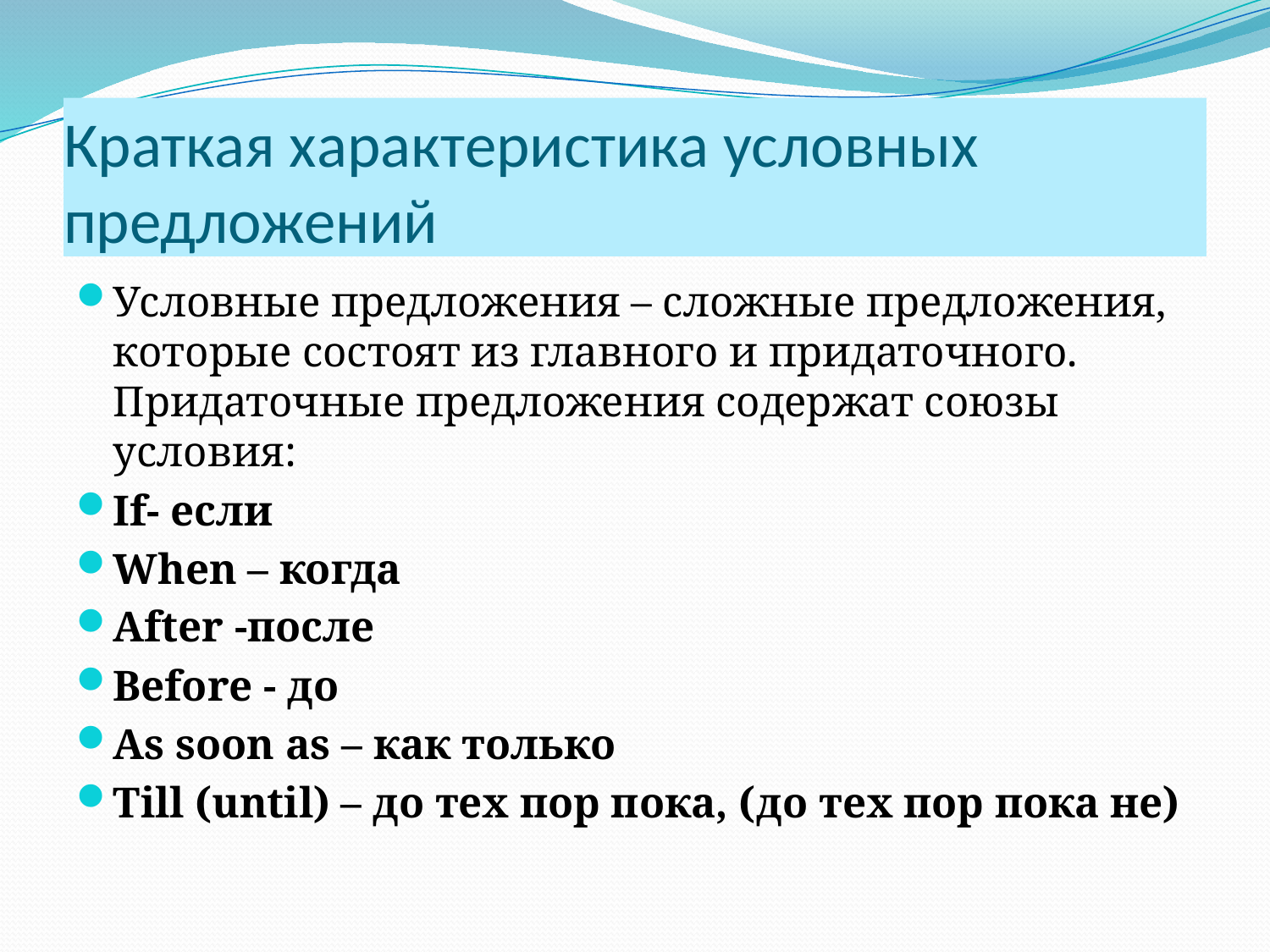

# Краткая характеристика условных       предложений
Условные предложения – сложные предложения, которые состоят из главного и придаточного. Придаточные предложения содержат союзы условия:
If- если
When – когда
After -после
Before - до
As soon as – как только
Till (until) – до тех пор пока, (до тех пор пока не)